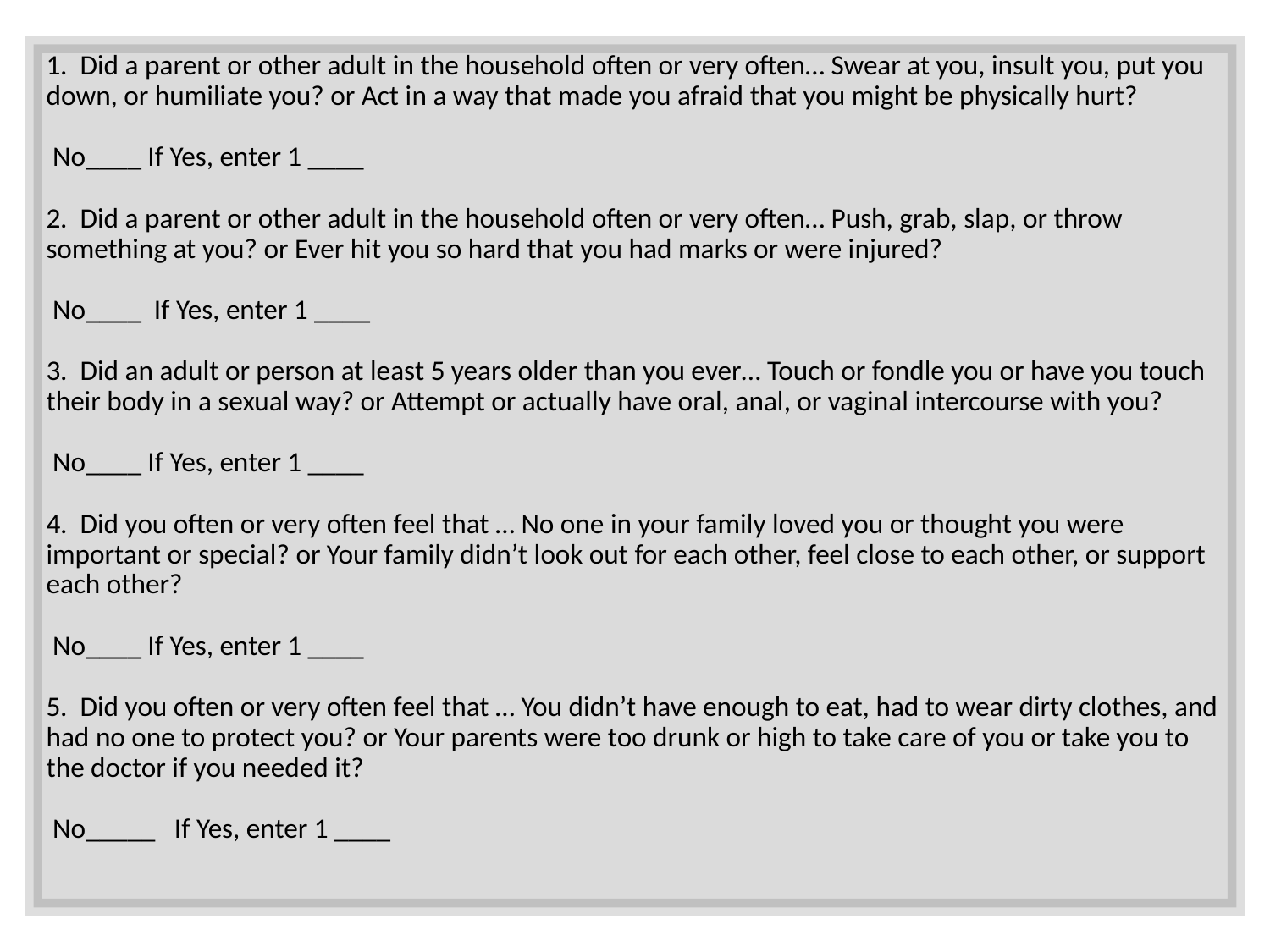

1.  Did a parent or other adult in the household often or very often… Swear at you, insult you, put you down, or humiliate you? or Act in a way that made you afraid that you might be physically hurt?
 No____ If Yes, enter 1 ____
2.  Did a parent or other adult in the household often or very often… Push, grab, slap, or throw something at you? or Ever hit you so hard that you had marks or were injured?
 No____  If Yes, enter 1 ____
3.  Did an adult or person at least 5 years older than you ever… Touch or fondle you or have you touch their body in a sexual way? or Attempt or actually have oral, anal, or vaginal intercourse with you?
 No____ If Yes, enter 1 ____
4.  Did you often or very often feel that … No one in your family loved you or thought you were important or special? or Your family didn’t look out for each other, feel close to each other, or support each other?
 No____ If Yes, enter 1 ____
5.  Did you often or very often feel that … You didn’t have enough to eat, had to wear dirty clothes, and had no one to protect you? or Your parents were too drunk or high to take care of you or take you to the doctor if you needed it?
 No_____   If Yes, enter 1 ____